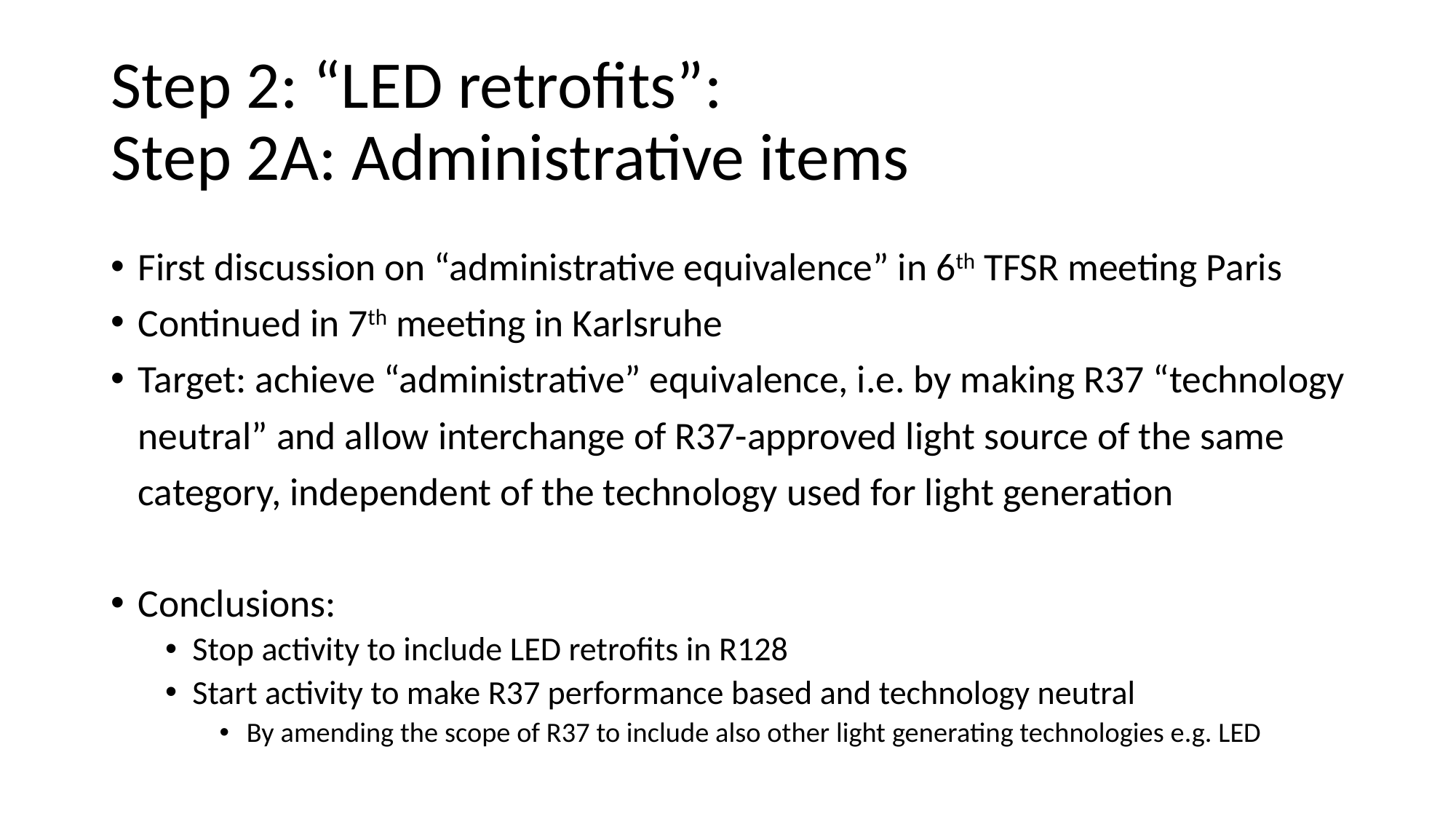

# Step 2: “LED retrofits”: Step 2A: Administrative items
First discussion on “administrative equivalence” in 6th TFSR meeting Paris
Continued in 7th meeting in Karlsruhe
Target: achieve “administrative” equivalence, i.e. by making R37 “technology neutral” and allow interchange of R37-approved light source of the same category, independent of the technology used for light generation

Conclusions:
Stop activity to include LED retrofits in R128
Start activity to make R37 performance based and technology neutral
By amending the scope of R37 to include also other light generating technologies e.g. LED